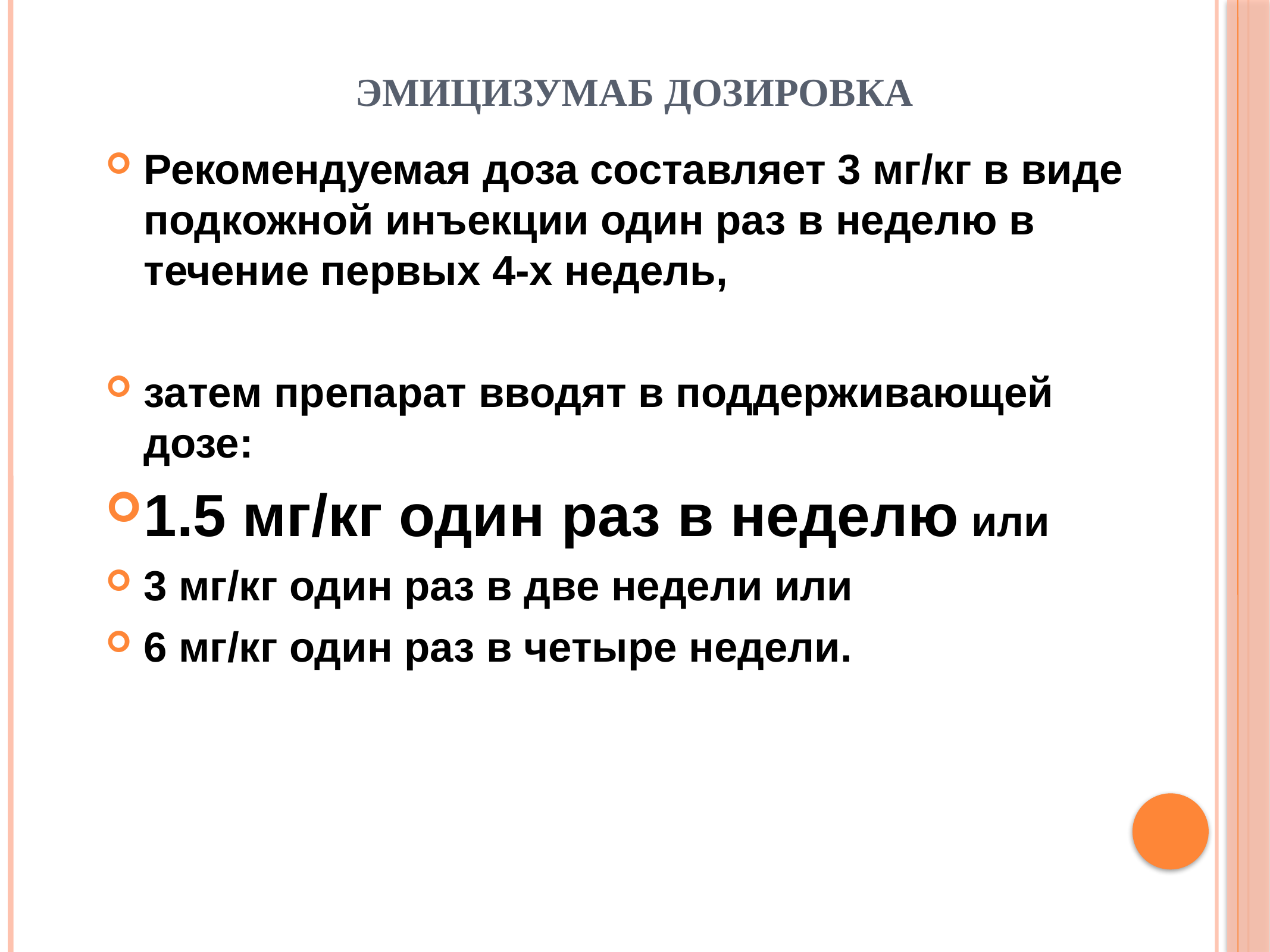

# ЭМИЦИЗУМАБ ДОЗИРОВКА
Рекомендуемая доза составляет 3 мг/кг в виде подкожной инъекции один раз в неделю в течение первых 4-х недель,

затем препарат вводят в поддерживающей дозе:
1.5 мг/кг один раз в неделю или
3 мг/кг один раз в две недели или
6 мг/кг один раз в четыре недели.